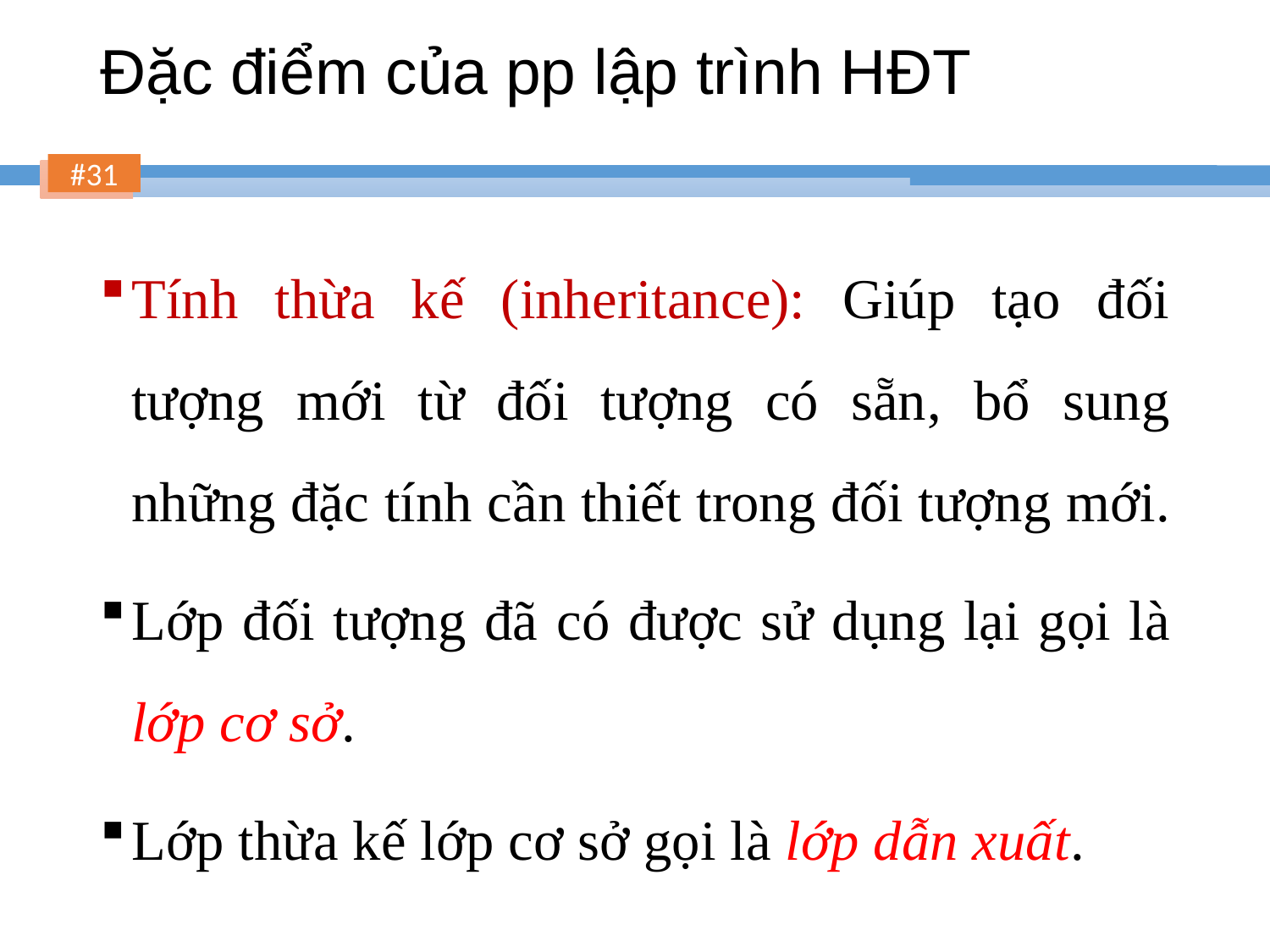

# Đặc điểm của pp lập trình HĐT
Tính thừa kế (inheritance): Giúp tạo đối tượng mới từ đối tượng có sẵn, bổ sung những đặc tính cần thiết trong đối tượng mới.
Lớp đối tượng đã có được sử dụng lại gọi là lớp cơ sở.
Lớp thừa kế lớp cơ sở gọi là lớp dẫn xuất.
31